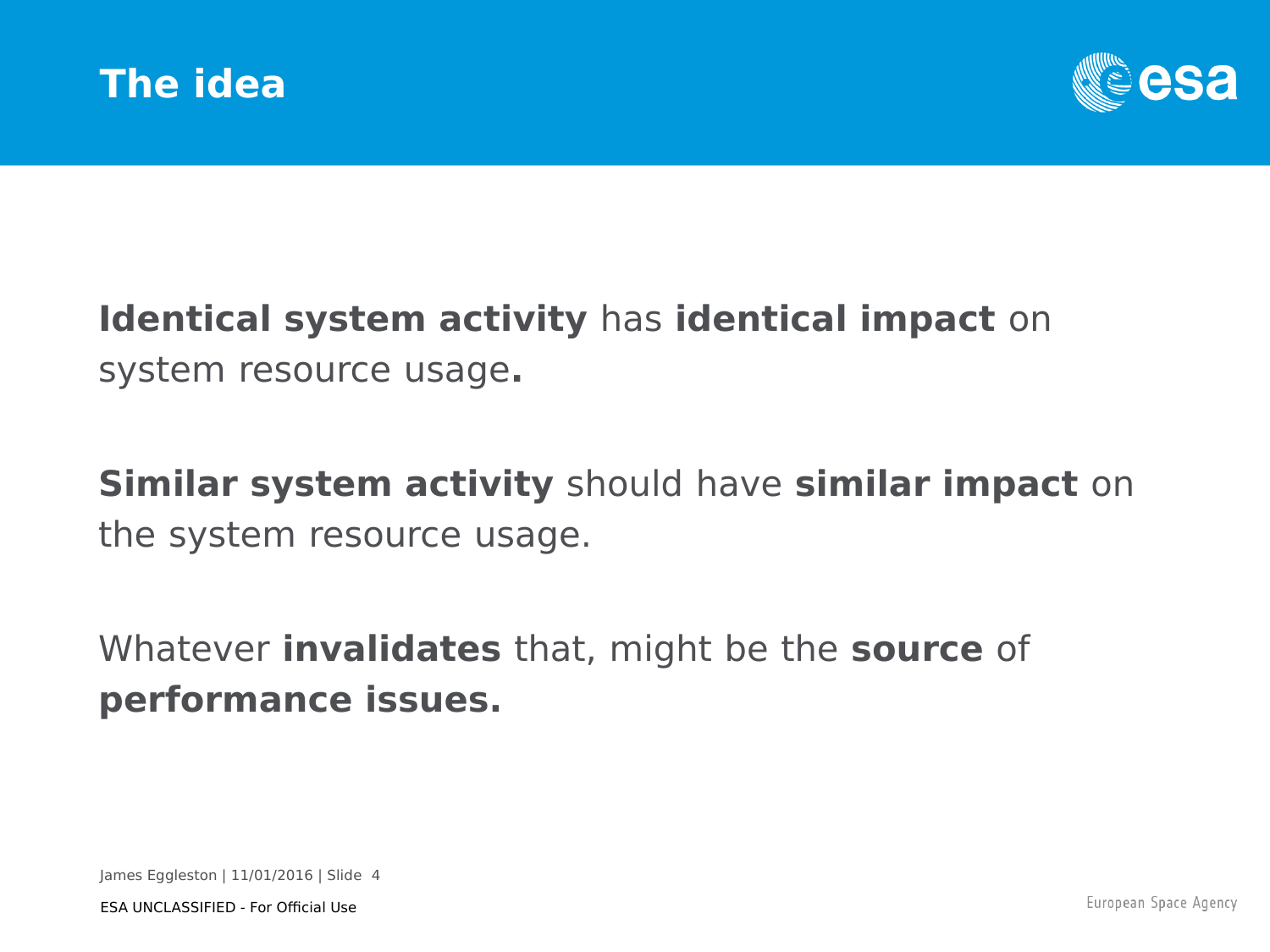

# The idea

Identical system activity has identical impact on system resource usage.

Similar system activity should have similar impact on the system resource usage.

Whatever invalidates that, might be the source of performance issues.